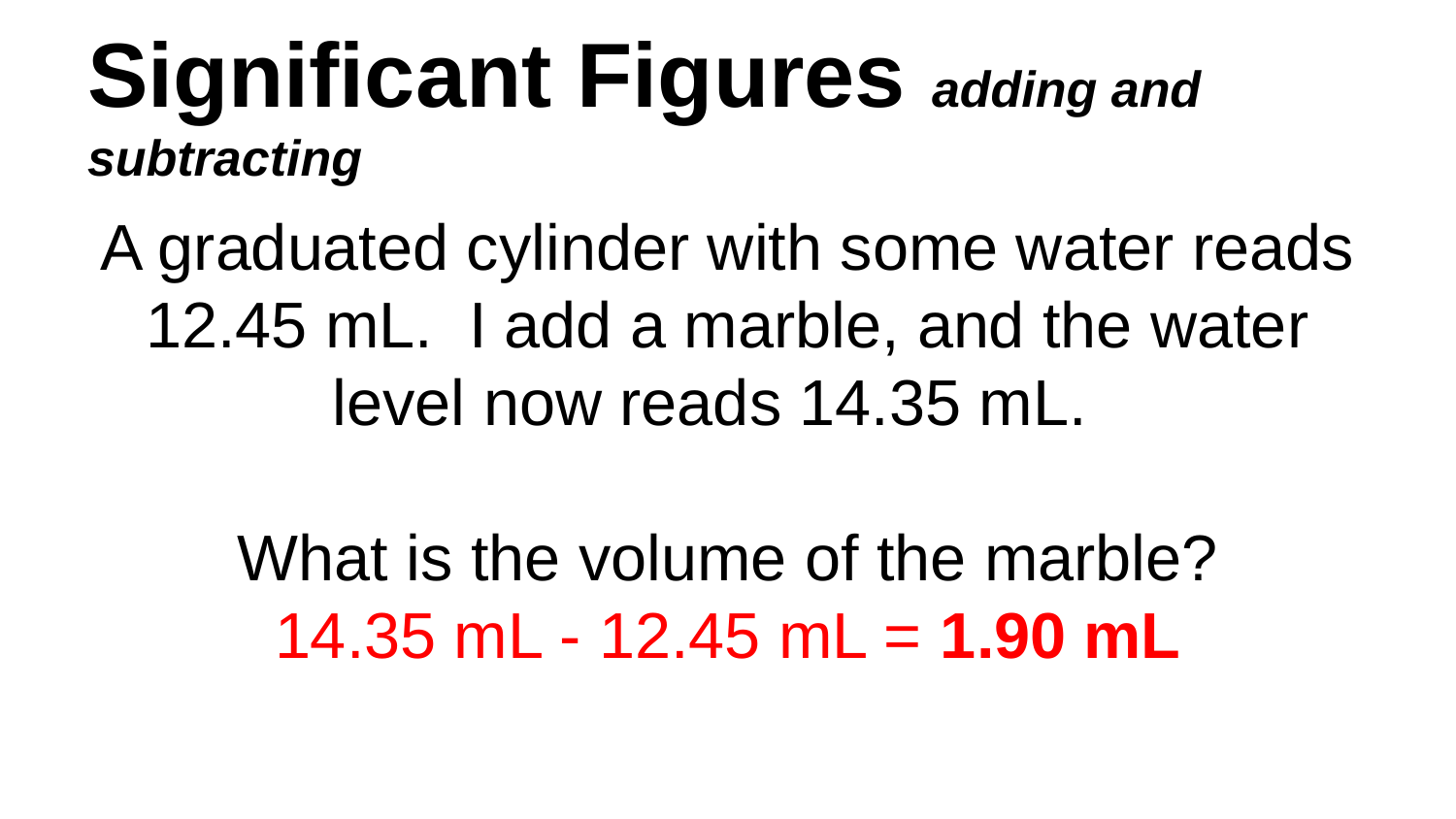

# Significant Figures adding and subtracting
A graduated cylinder with some water reads 12.45 mL.  I add a marble, and the water level now reads 14.35 mL.

What is the volume of the marble?
14.35 mL - 12.45 mL = 1.90 mL